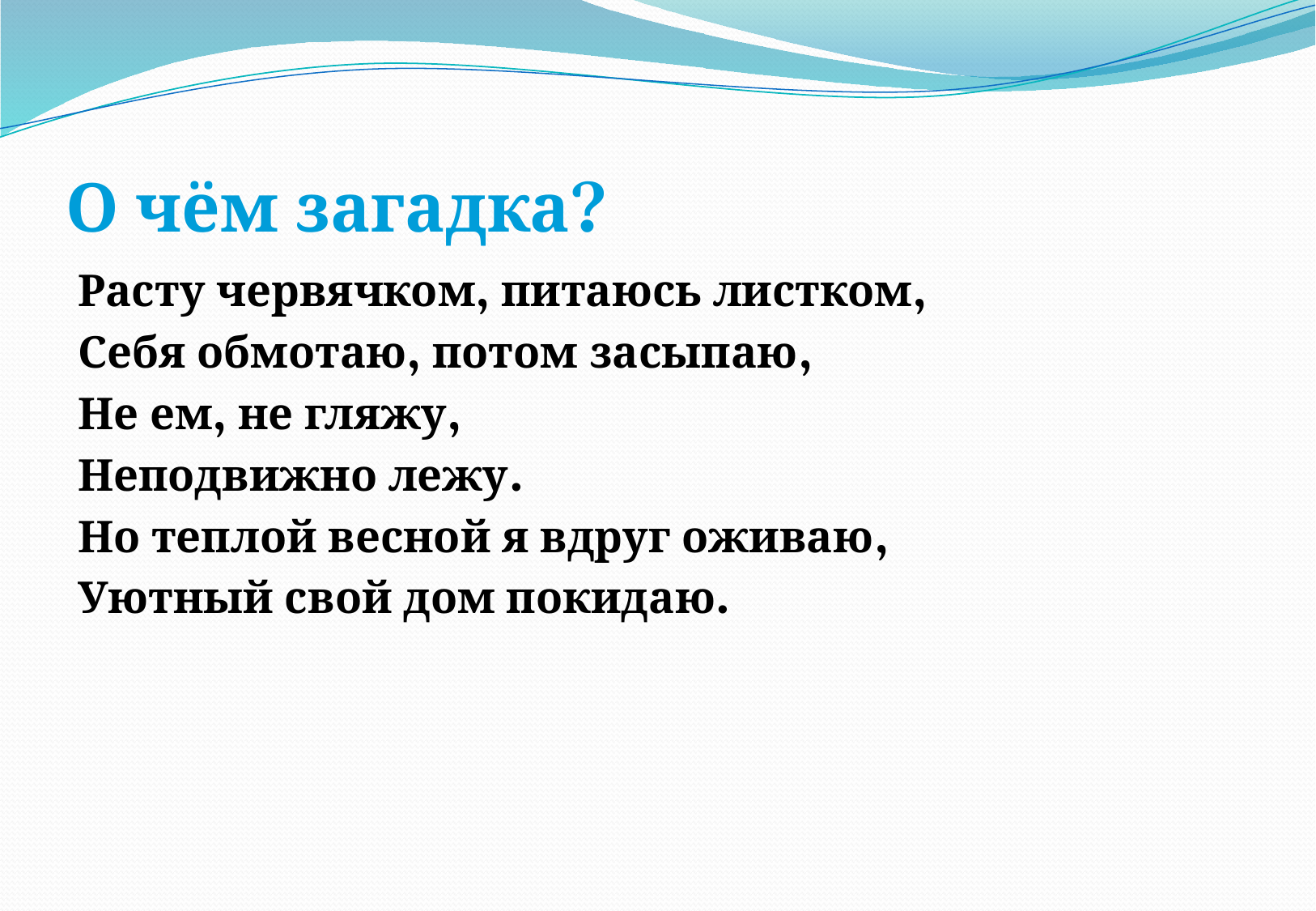

# О чём загадка?
Расту червячком, питаюсь листком,
Себя обмотаю, потом засыпаю,
Не ем, не гляжу,
Неподвижно лежу.
Но теплой весной я вдруг оживаю,
Уютный свой дом покидаю.